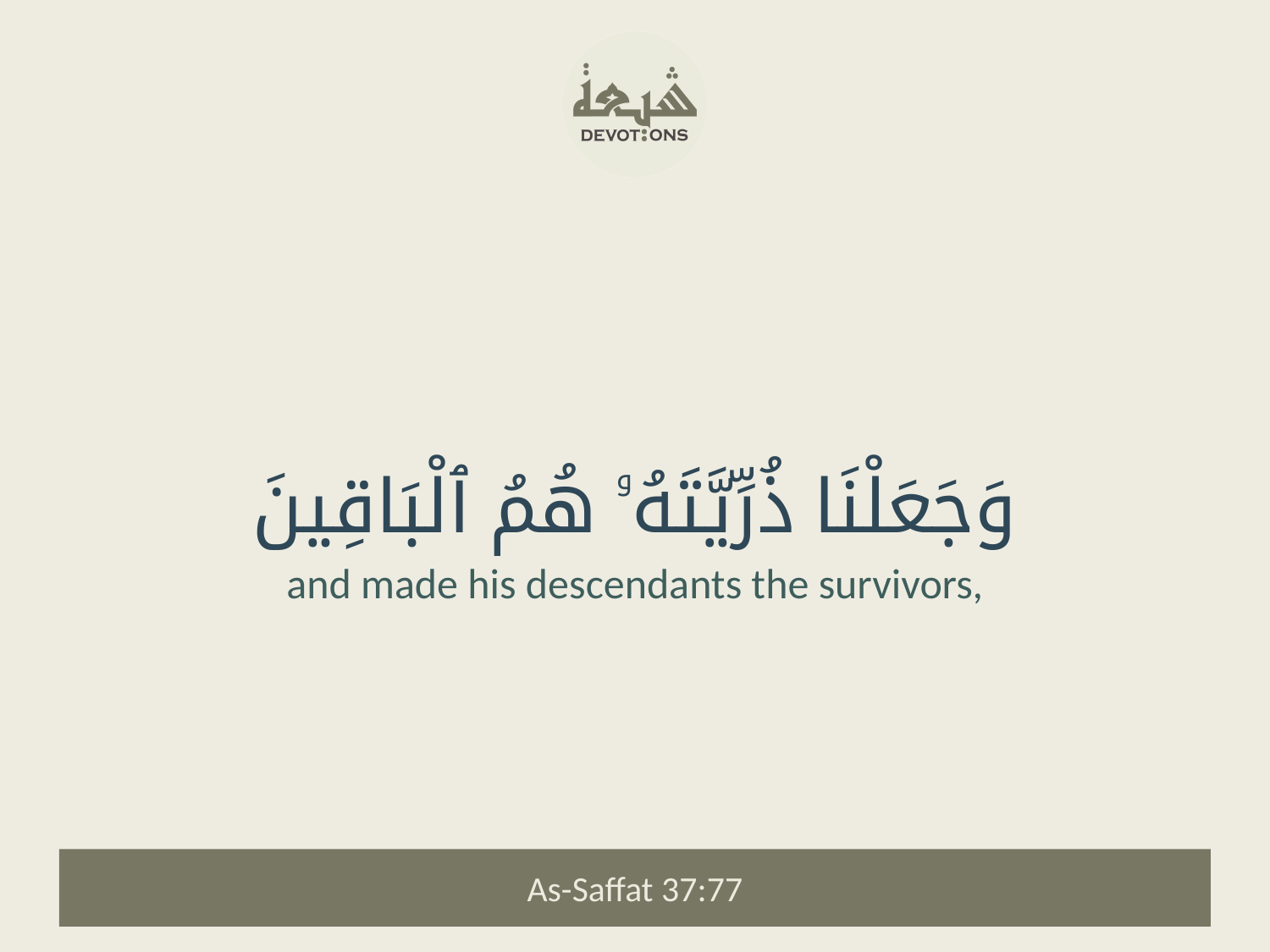

وَجَعَلْنَا ذُرِّيَّتَهُۥ هُمُ ٱلْبَاقِينَ
and made his descendants the survivors,
As-Saffat 37:77